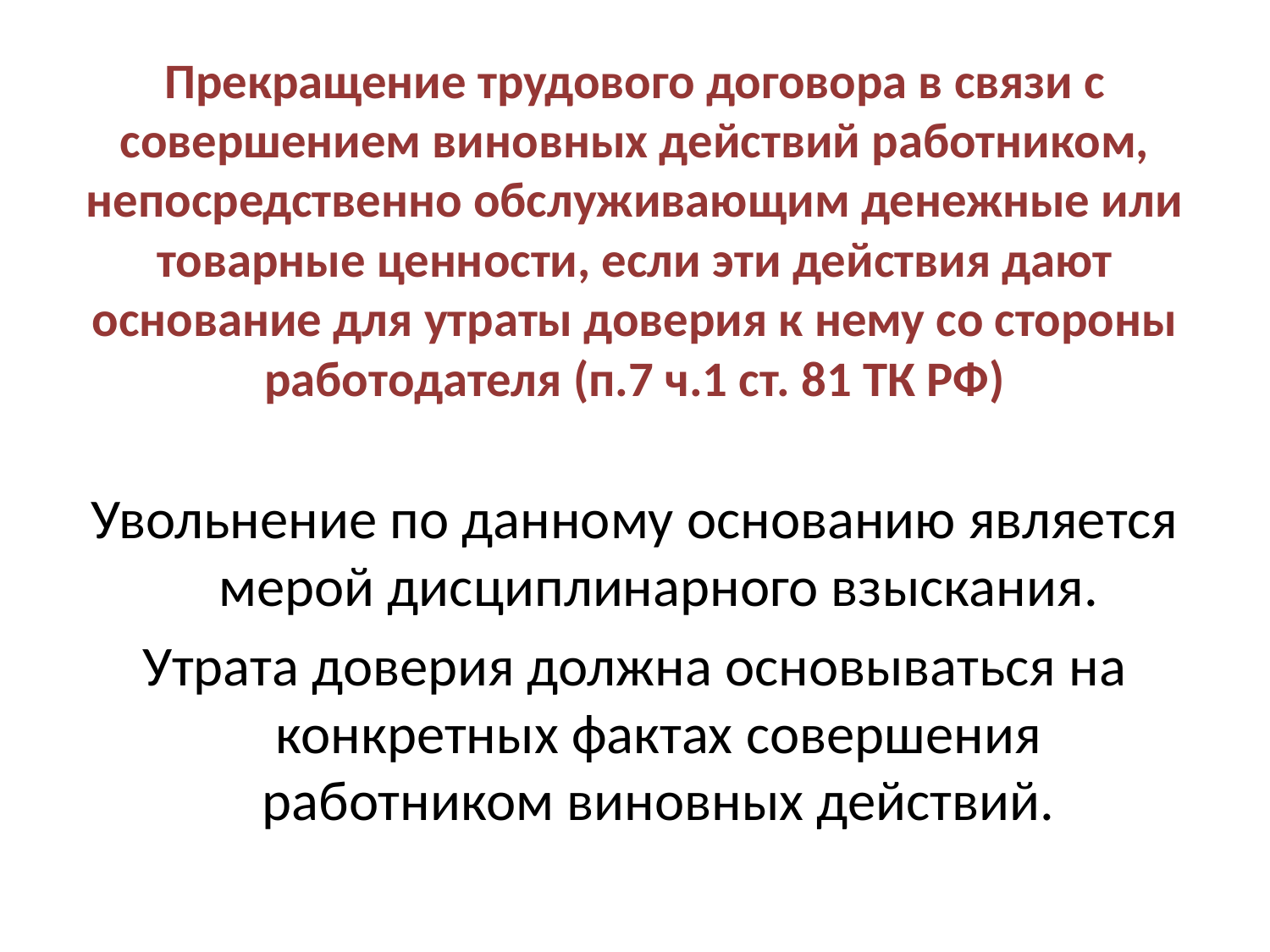

# Прекращение трудового договора в связи с совершением виновных действий работником, непосредственно обслуживающим денежные или товарные ценности, если эти действия дают основание для утраты доверия к нему со стороны работодателя (п.7 ч.1 ст. 81 ТК РФ)
Увольнение по данному основанию является мерой дисциплинарного взыскания.
Утрата доверия должна основываться на конкретных фактах совершения работником виновных действий.